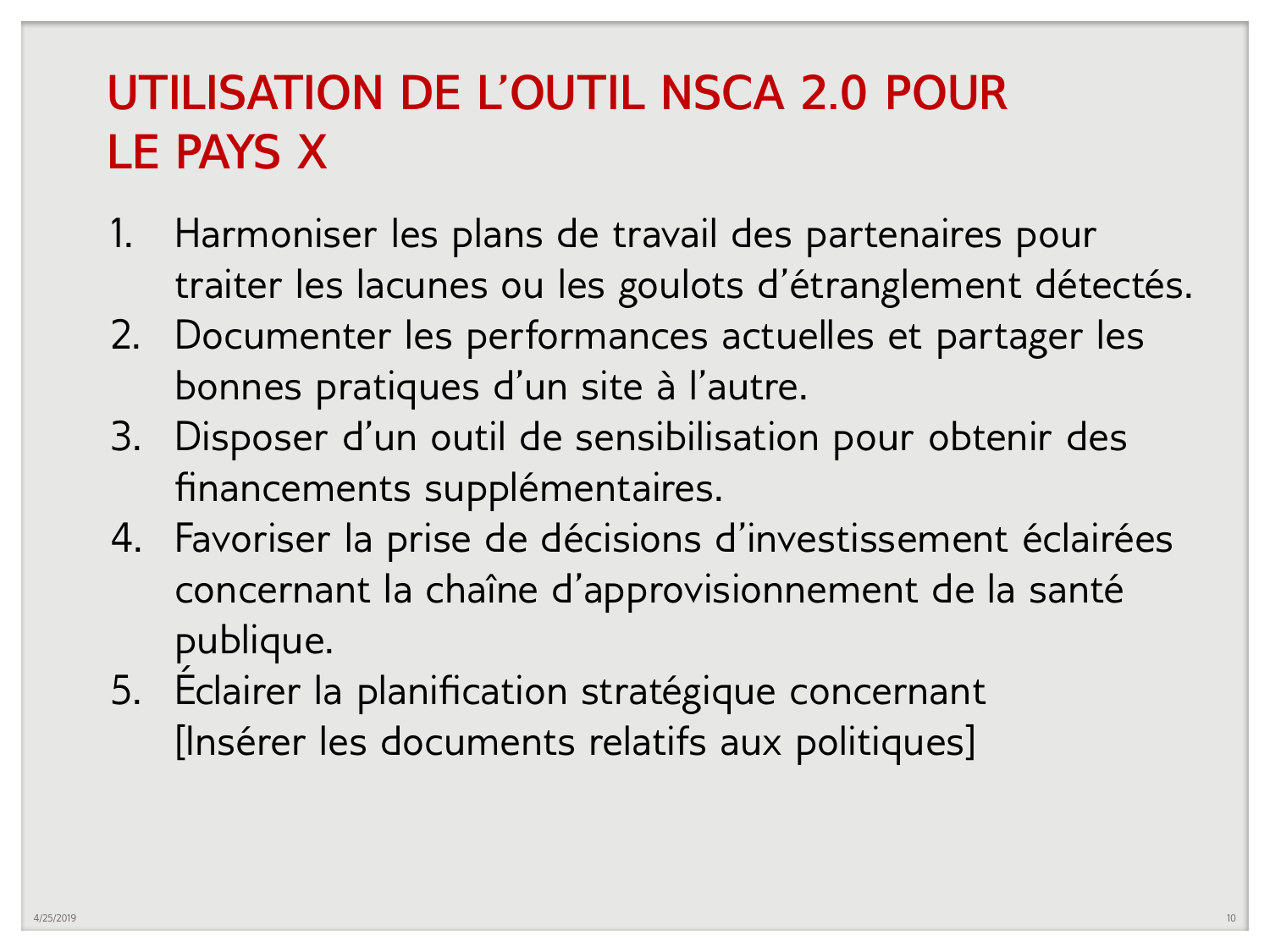

# UTILISATION DE L’OUTIL NSCA 2.0 POUR LE PAYS X
Harmoniser les plans de travail des partenaires pour traiter les lacunes ou les goulots d’étranglement détectés.
Documenter les performances actuelles et partager les bonnes pratiques d’un site à l’autre.
Disposer d’un outil de sensibilisation pour obtenir des financements supplémentaires.
Favoriser la prise de décisions d’investissement éclairées concernant la chaîne d’approvisionnement de la santé publique.
Éclairer la planification stratégique concernant
[Insérer les documents relatifs aux politiques]

4/25/2019
10